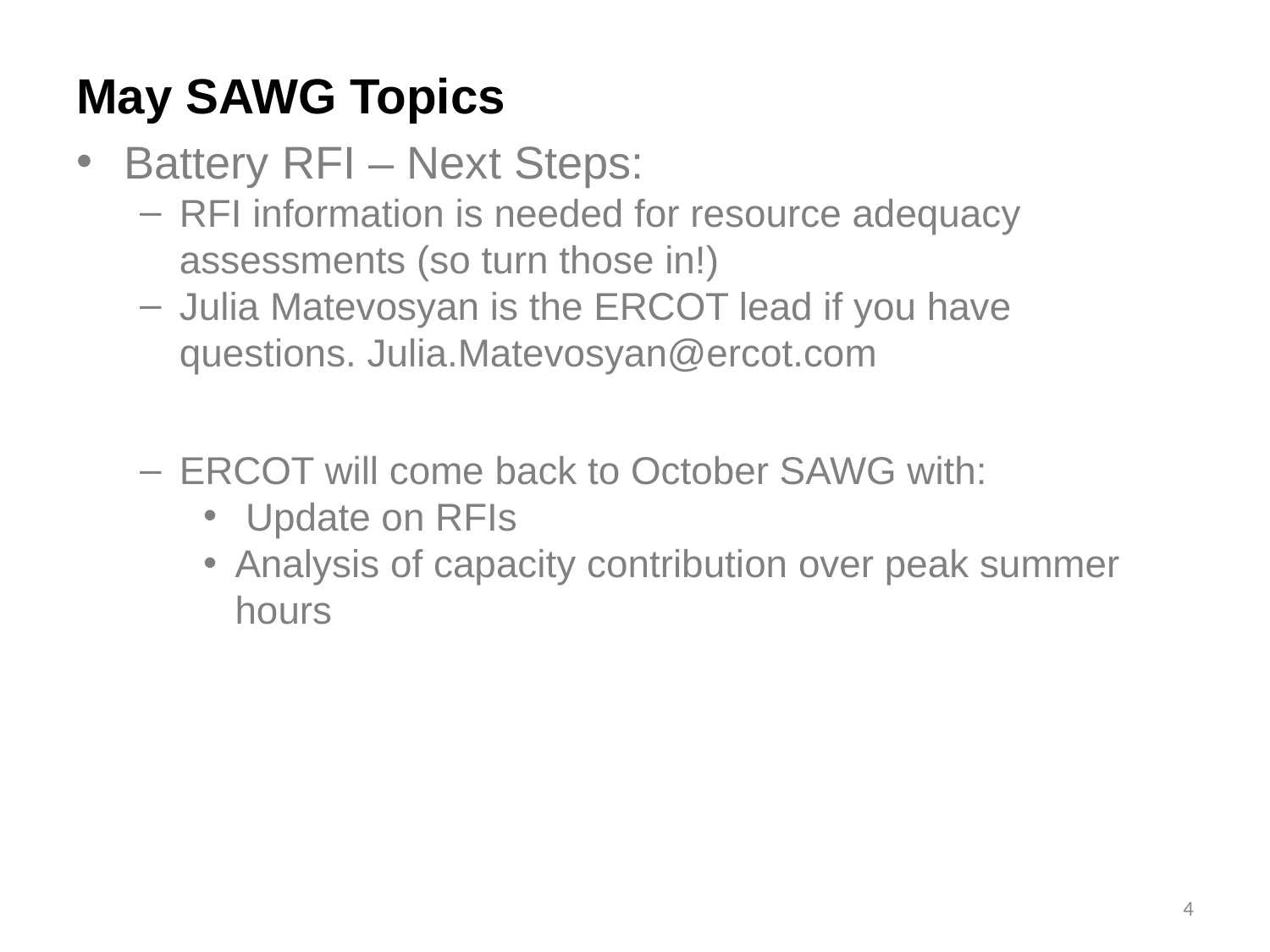

# May SAWG Topics
Battery RFI – Next Steps:
RFI information is needed for resource adequacy assessments (so turn those in!)
Julia Matevosyan is the ERCOT lead if you have questions. Julia.Matevosyan@ercot.com

ERCOT will come back to October SAWG with:
 Update on RFIs
Analysis of capacity contribution over peak summer hours

4